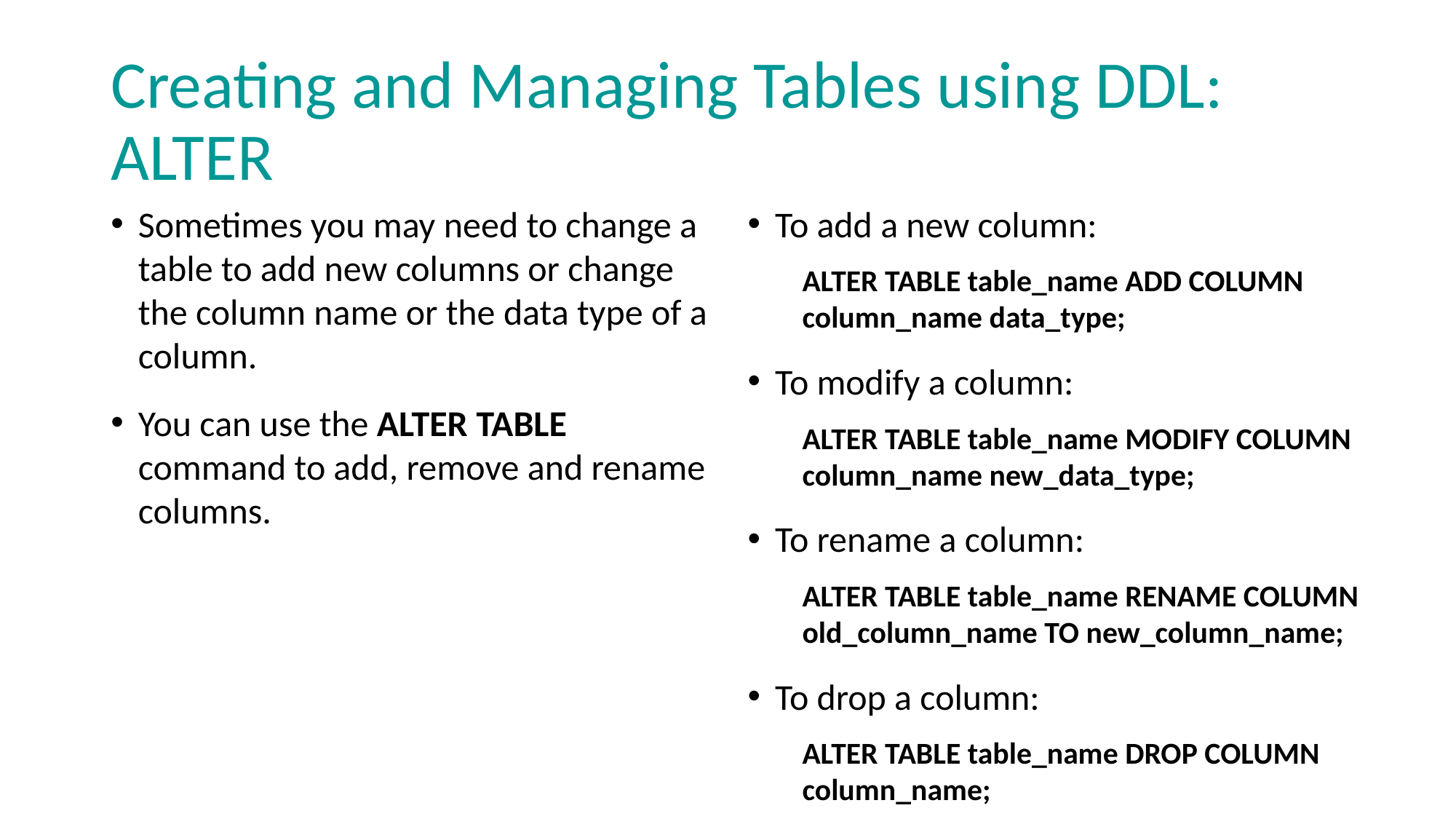

# Creating and Managing Tables using DDL: ALTER
Sometimes you may need to change a table to add new columns or change the column name or the data type of a column.
You can use the ALTER TABLE command to add, remove and rename columns.

To add a new column:
ALTER TABLE table_name ADD COLUMN column_name data_type;
To modify a column:
ALTER TABLE table_name MODIFY COLUMN column_name new_data_type;
To rename a column:
ALTER TABLE table_name RENAME COLUMN old_column_name TO new_column_name;
To drop a column:
ALTER TABLE table_name DROP COLUMN column_name;